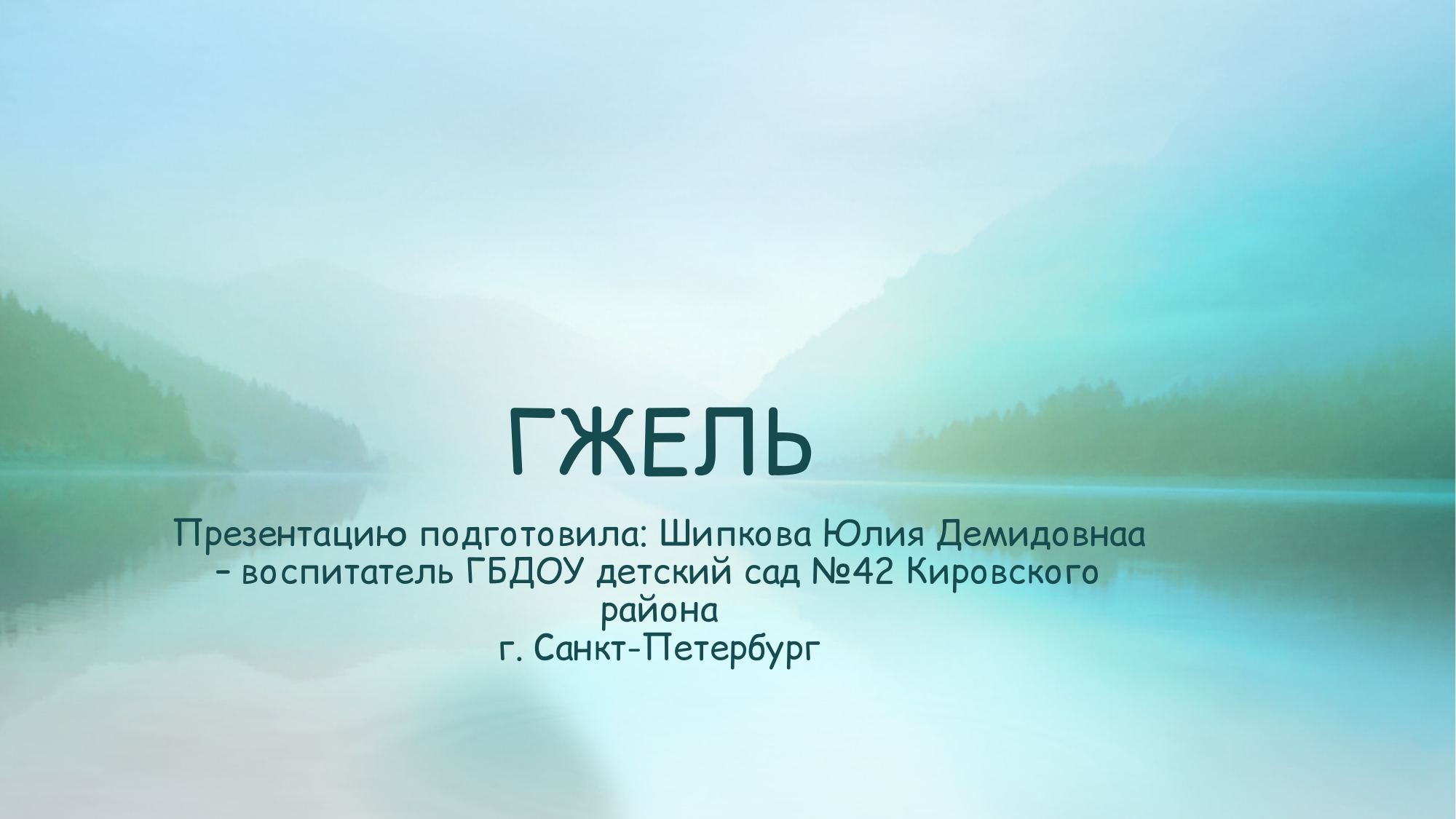

# ГЖЕЛЬ
Презентацию подготовила: Шипкова Юлия Демидовнаа – воспитатель ГБДОУ детский сад №42 Кировского района
г. Санкт-Петербург